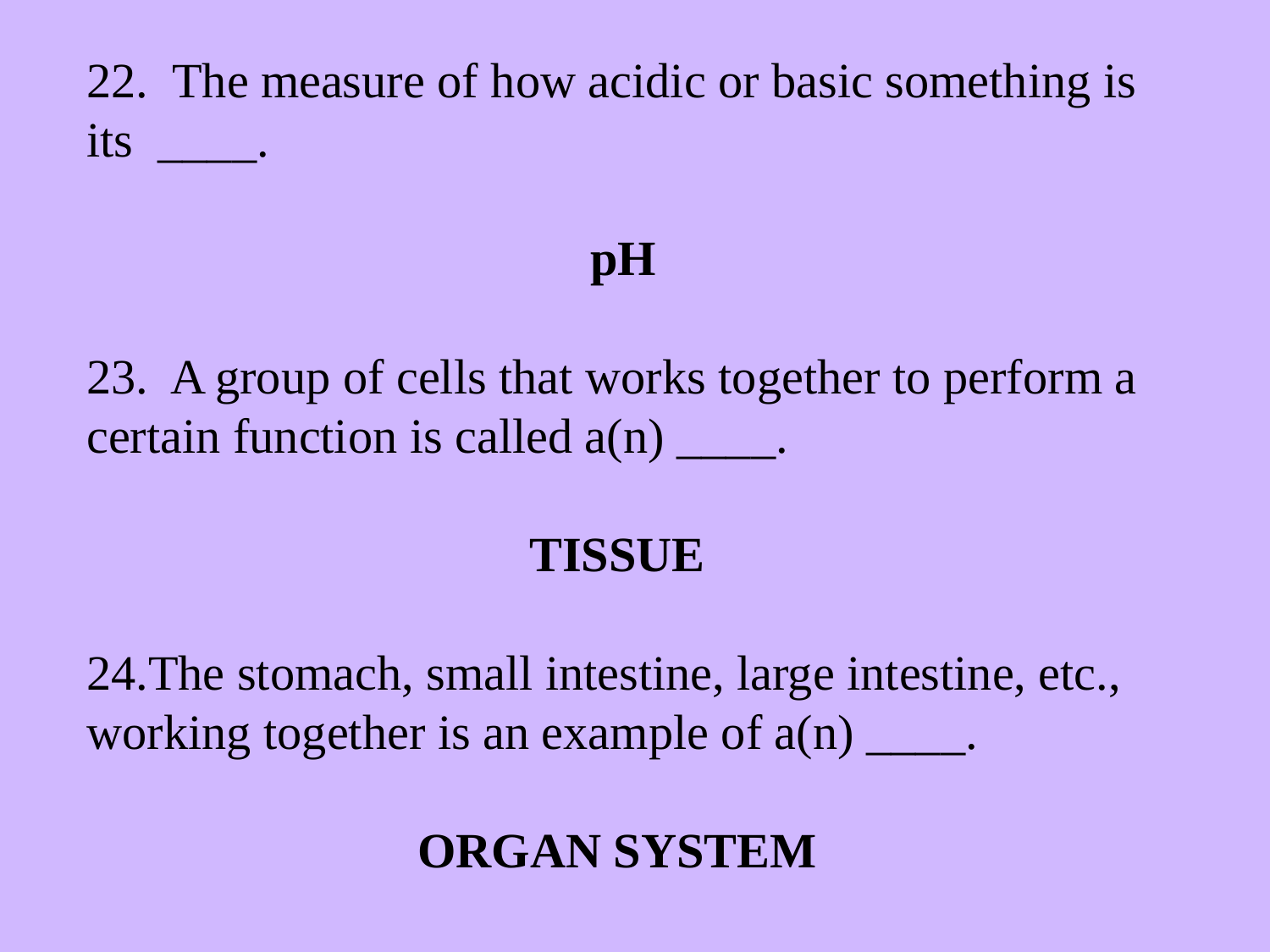

22.  The measure of how acidic or basic something is its  ____.

 pH

23.  A group of cells that works together to perform a certain function is called a(n) ____.

TISSUE

The stomach, small intestine, large intestine, etc.,
working together is an example of a(n) ____.

ORGAN SYSTEM